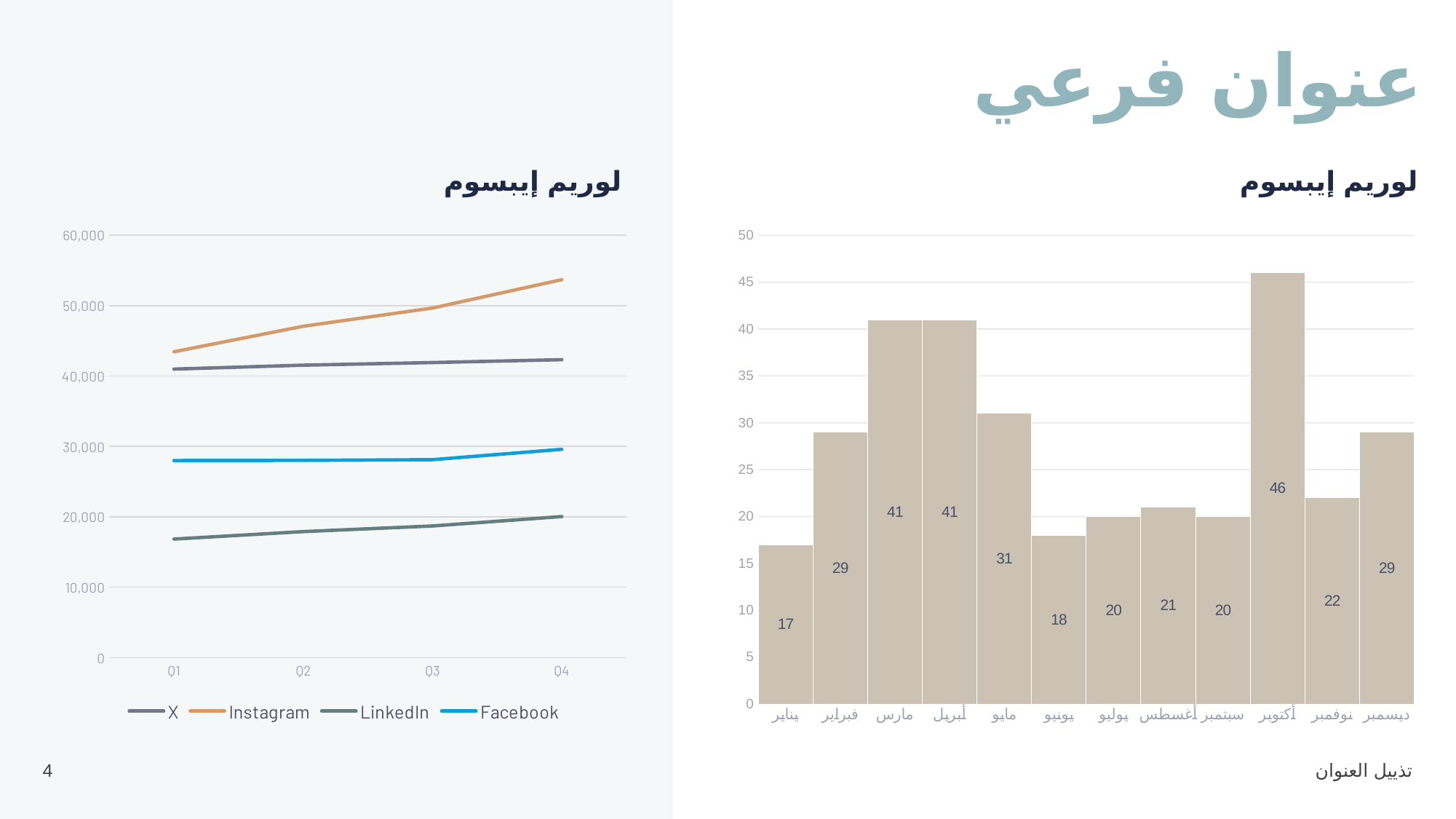

# عنوان فرعي
لوريم إيبسوم
لوريم إيبسوم

### Chart

| Category | X | Instagram | LinkedIn | Facebook |
|---|---|---|---|---|
| Q1 | 40980.0 | 43440.0 | 16840.0 | 28000.0 |
| Q2 | 41540.0 | 47060.0 | 17900.0 | 28020.0 |
| Q3 | 41910.0 | 49650.0 | 18700.0 | 28120.0 |
| Q4 | 42320.0 | 53680.0 | 20040.0 | 29590.0 |

### Chart

| Category | DMT SM Accounts |
|---|---|
| يناير | 17.0 |
| فبراير | 29.0 |
| مارس | 41.0 |
| أبريل | 41.0 |
| مايو | 31.0 |
| يونيو | 18.0 |
| يوليو | 20.0 |
| أغسطس | 21.0 |
| سبتمبر | 20.0 |
| أكتوبر | 46.0 |
| نوفمبر | 22.0 |
| ديسمبر | 29.0 |
تذييل العنوان
4